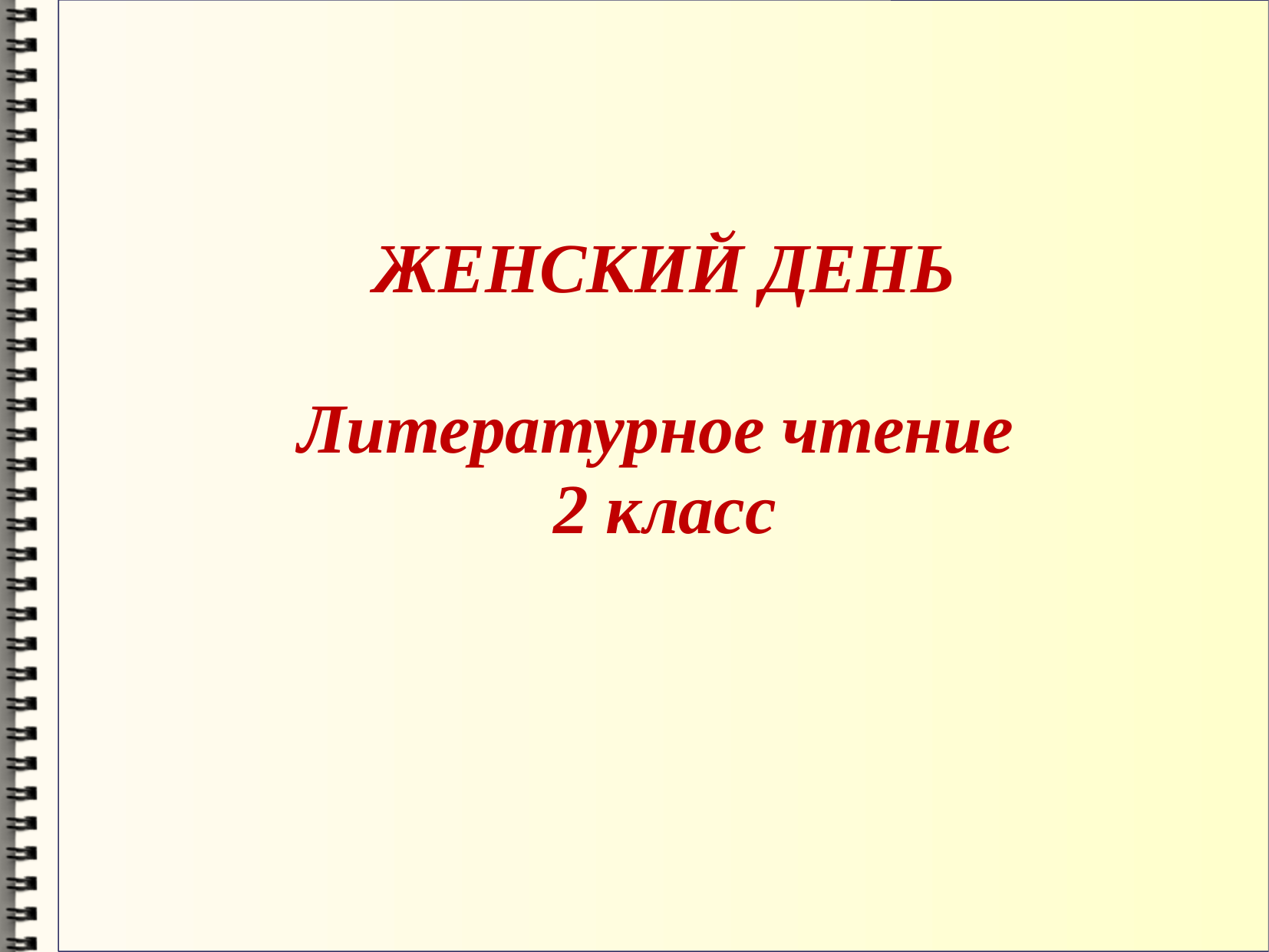

# ЖЕНСКИЙ ДЕНЬ Литературное чтение 2 класс